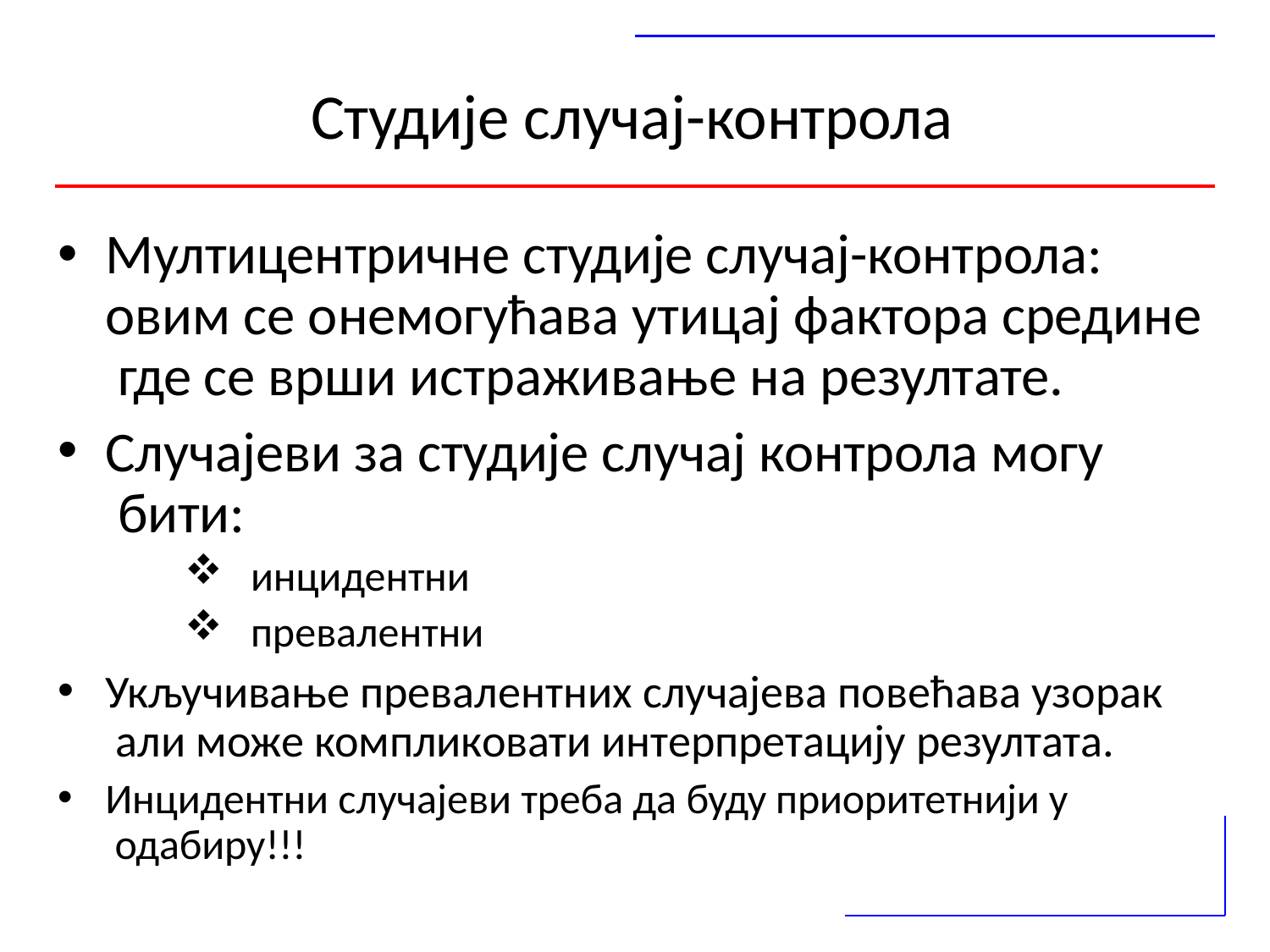

# Студије случај-контрола
Мултицентричне студије случај-контрола:  овим се онемогућава утицај фактора средине  где се врши истраживање на резултате.
Случајеви за студије случај контрола могу  бити:
инцидентни
превалентни
Укључивање превалентних случајева повећава узорак  али може компликовати интерпретацију резултата.
Инцидентни случајеви треба да буду приоритетнији у  одабиру!!!